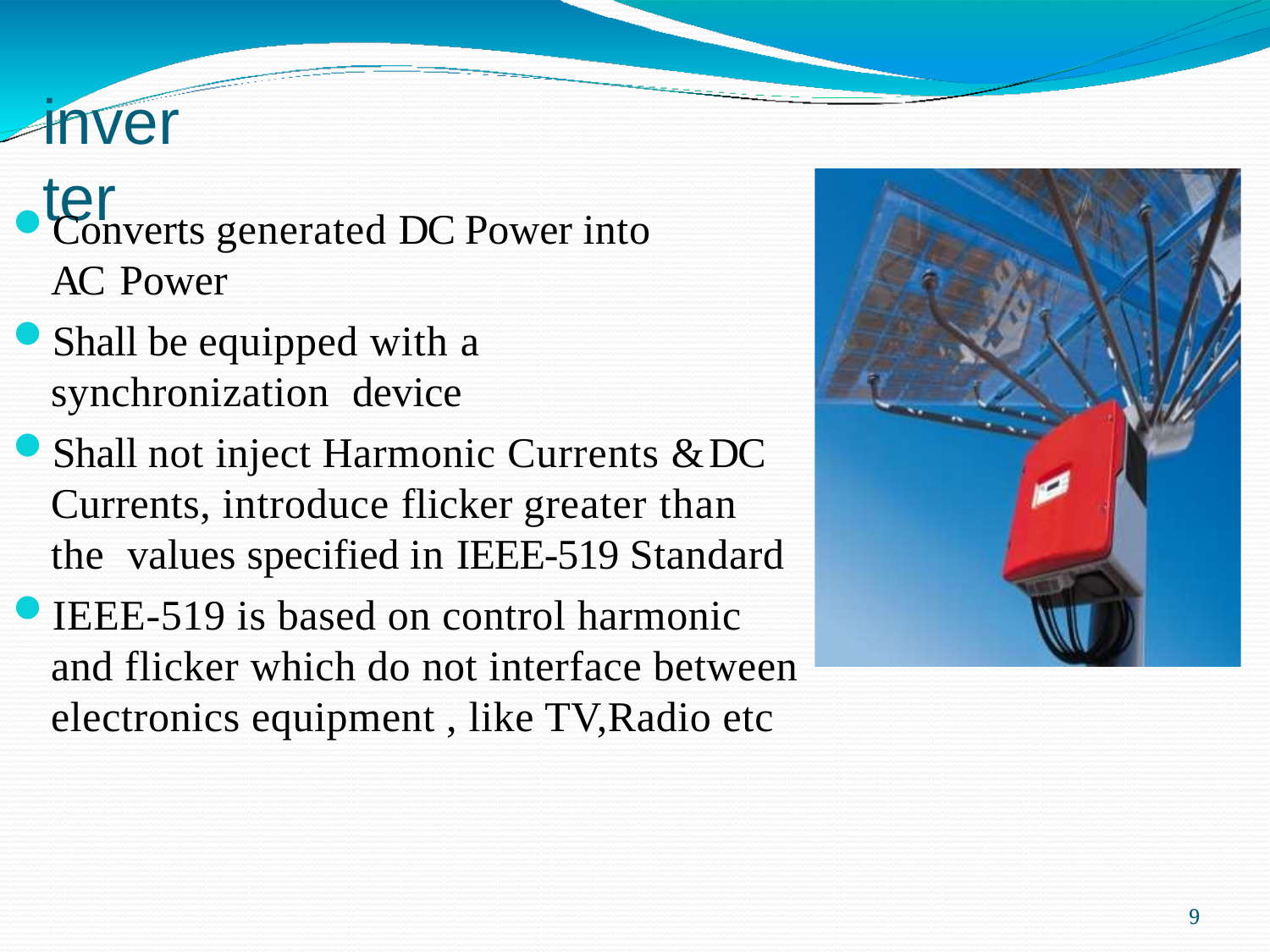

# inverter

Converts generated DC Power into AC  Power
Shall be equipped with a synchronization  device
Shall not inject Harmonic Currents & DC  Currents, introduce flicker greater than the  values specified in IEEE-519 Standard
IEEE-519 is based on control harmonic and flicker which do not interface between electronics equipment , like TV,Radio etc
9